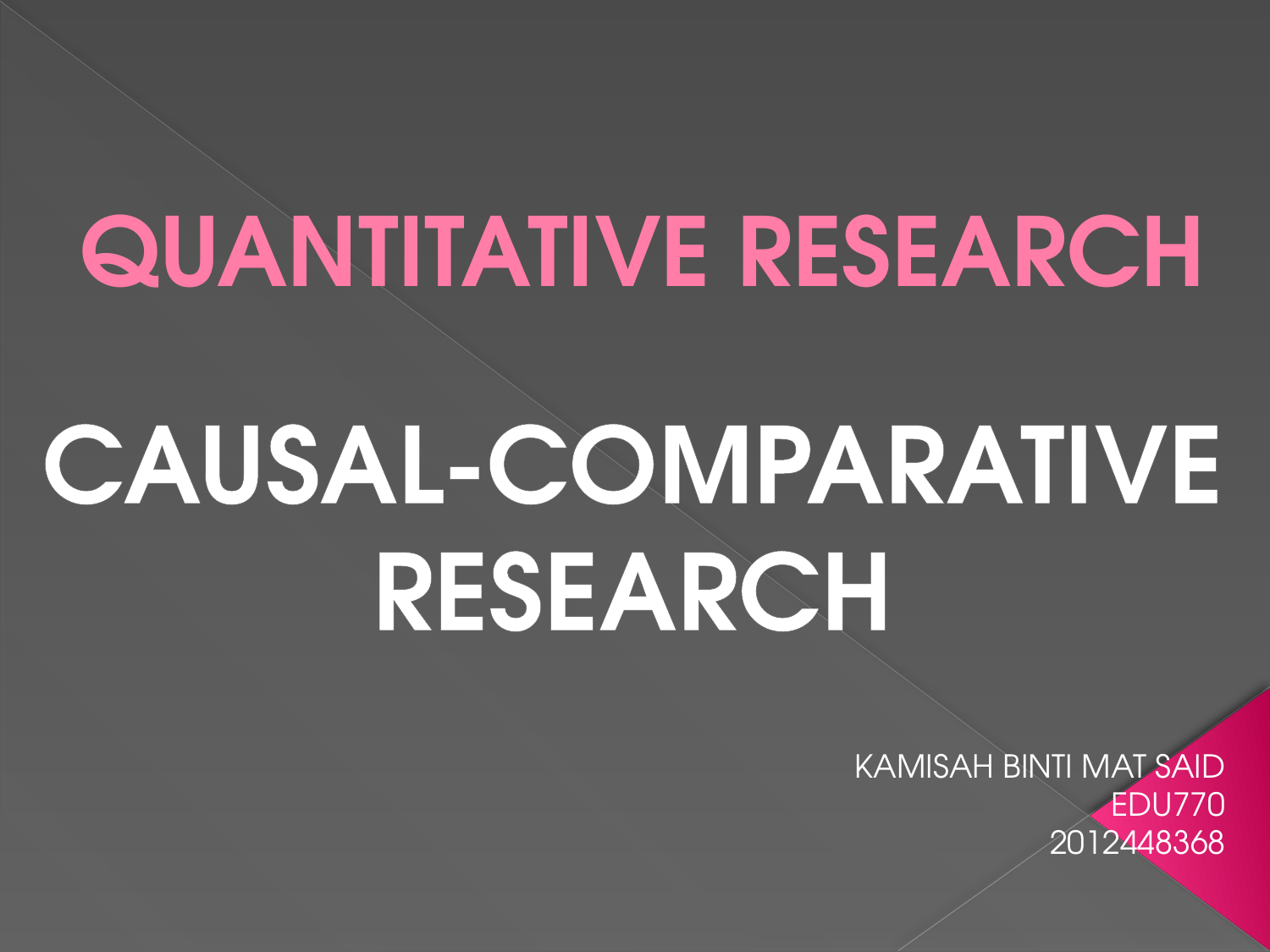

# QUANTITATIVE RESEARCH
CAUSAL-COMPARATIVE RESEARCH
KAMISAH BINTI MAT SAID
EDU770
2012448368